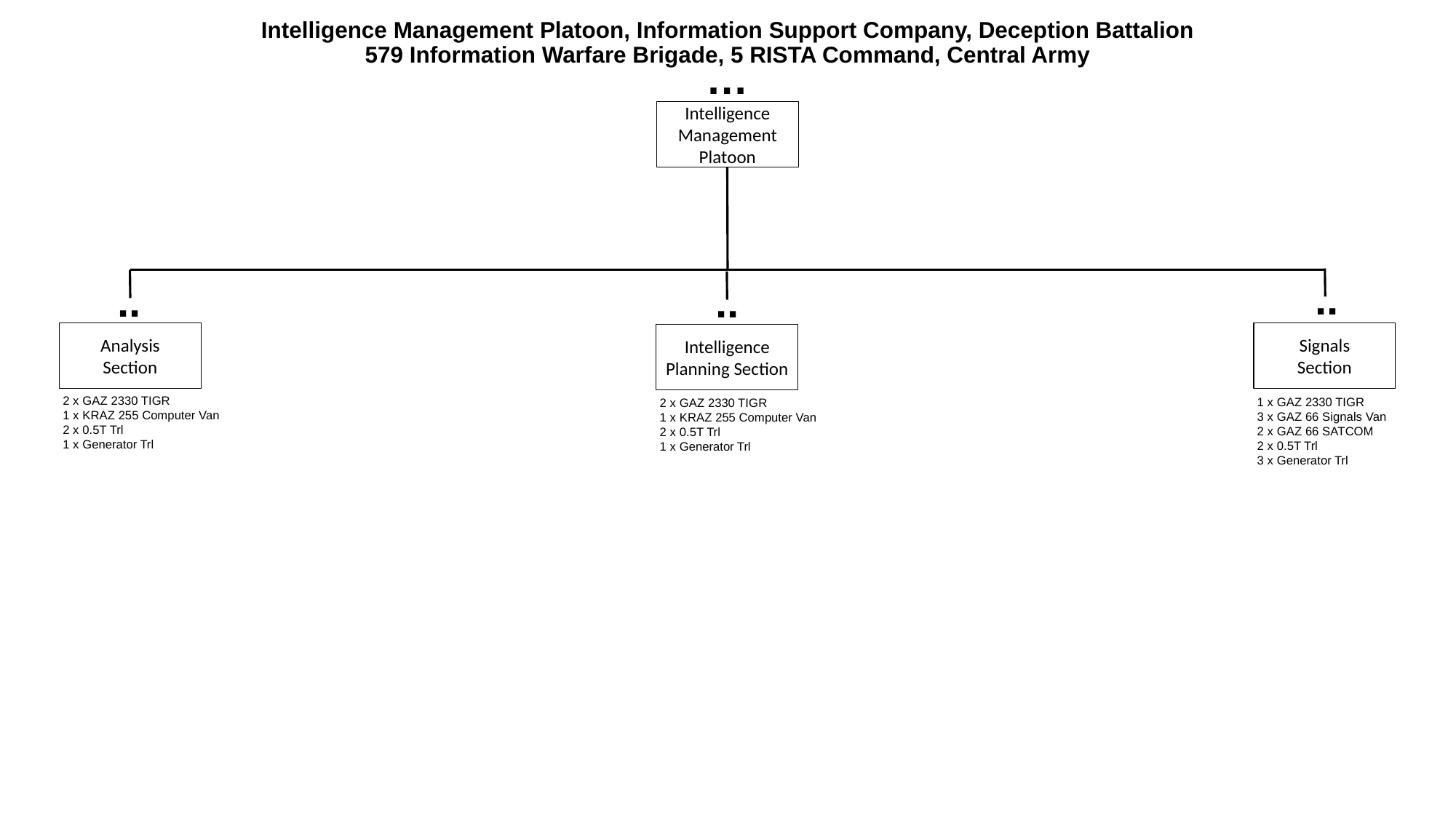

# Intelligence Management Platoon, Information Support Company, Deception Battalion 579 Information Warfare Brigade, 5 RISTA Command, Central Army
…
Intelligence Management Platoon
..
..
..
Analysis
Section
Signals
Section
Intelligence Planning Section
2 x GAZ 2330 TIGR
1 x KRAZ 255 Computer Van
2 x 0.5T Trl
1 x Generator Trl
1 x GAZ 2330 TIGR
3 x GAZ 66 Signals Van
2 x GAZ 66 SATCOM
2 x 0.5T Trl
3 x Generator Trl
2 x GAZ 2330 TIGR
1 x KRAZ 255 Computer Van
2 x 0.5T Trl
1 x Generator Trl